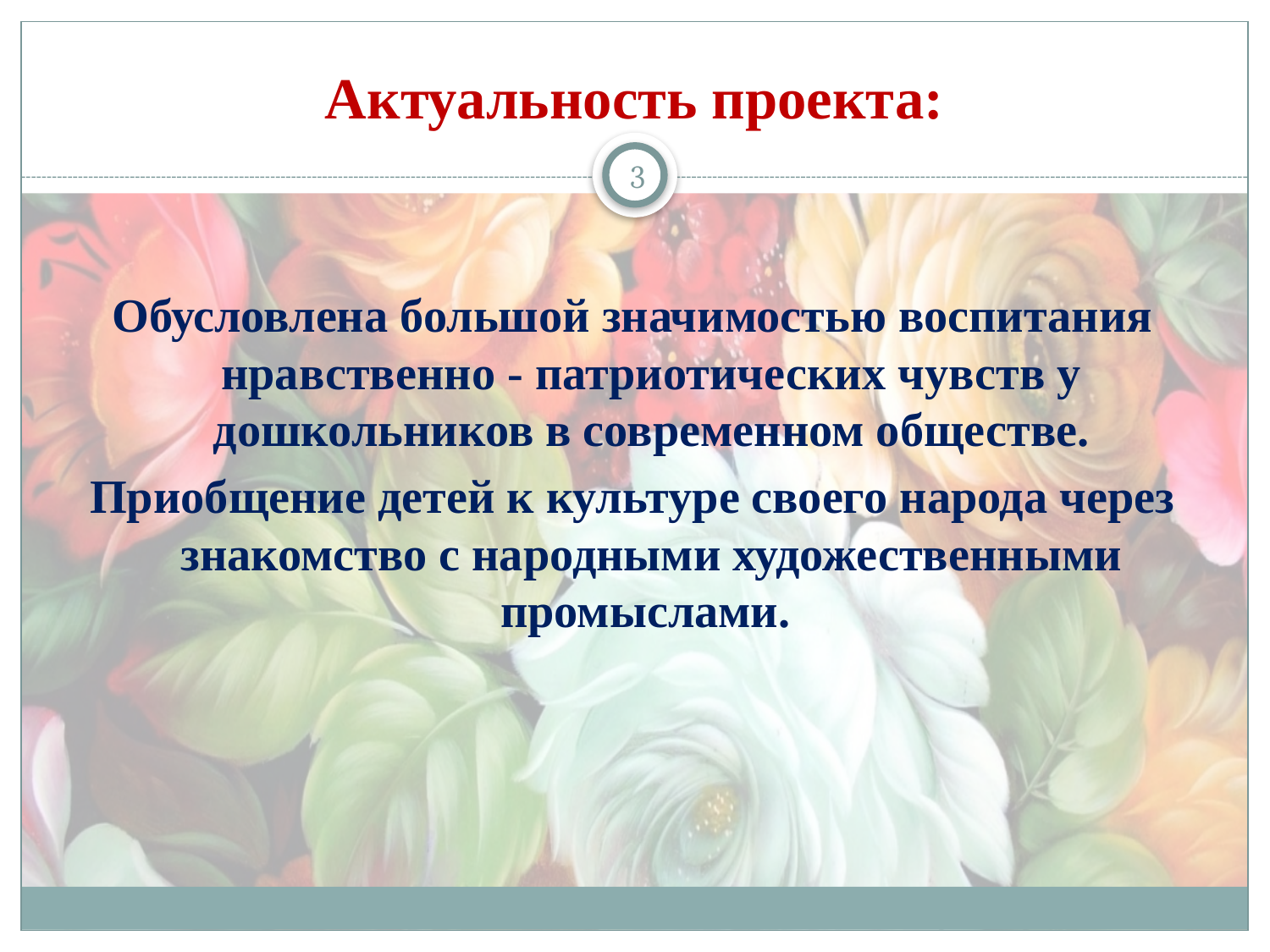

# Актуальность проекта:
3

Обусловлена большой значимостью воспитания нравственно - патриотических чувств у дошкольников в современном обществе.
Приобщение детей к культуре своего народа через знакомство с народными художественными промыслами.